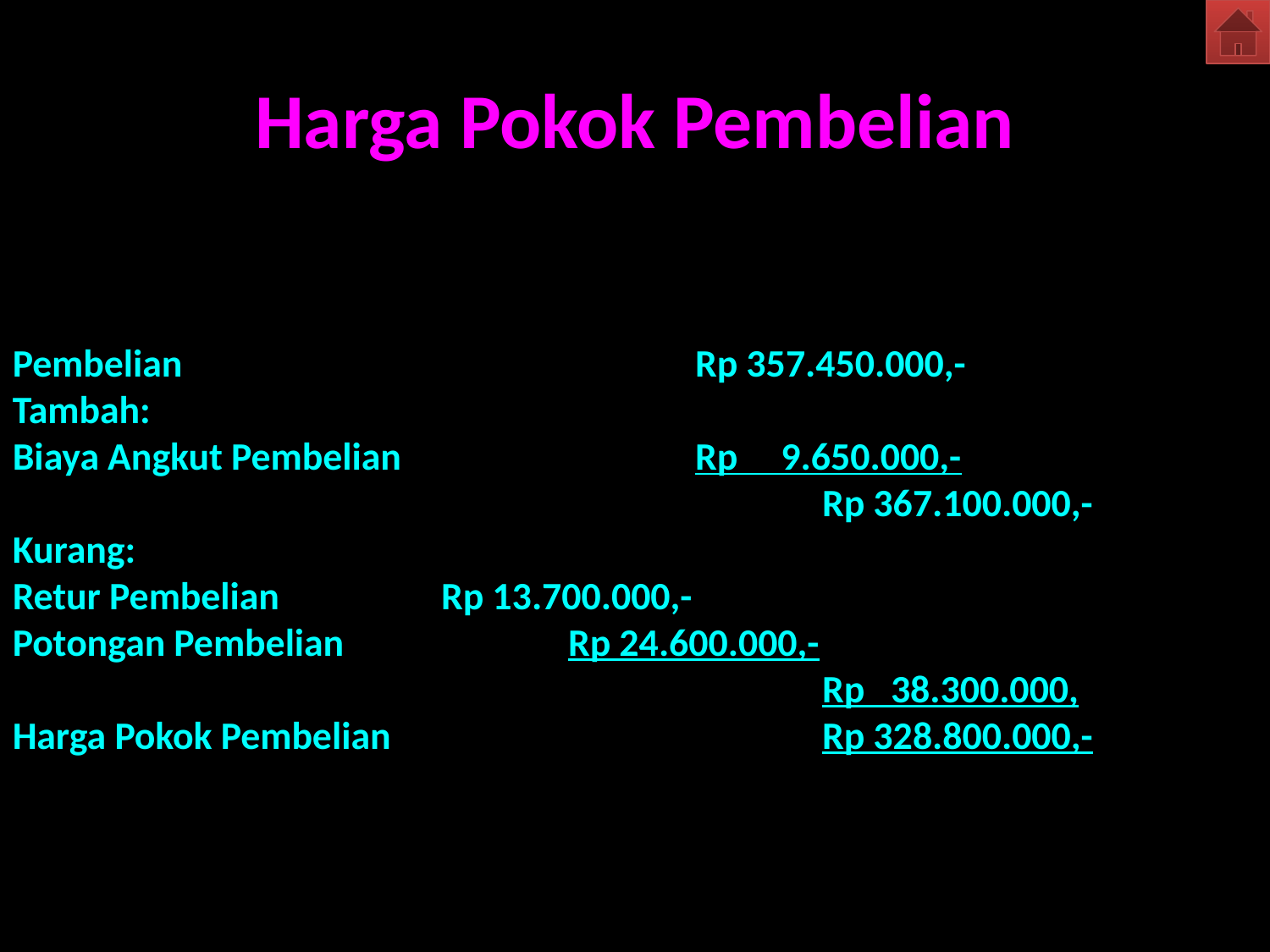

# Harga Pokok Pembelian

Pembelian					Rp 357.450.000,-
Tambah:
Biaya Angkut Pembelian			Rp     9.650.000,-
							Rp 367.100.000,-
Kurang:
Retur Pembelian		Rp 13.700.000,-
Potongan Pembelian		Rp 24.600.000,-
							Rp   38.300.000,
Harga Pokok Pembelian				Rp 328.800.000,-